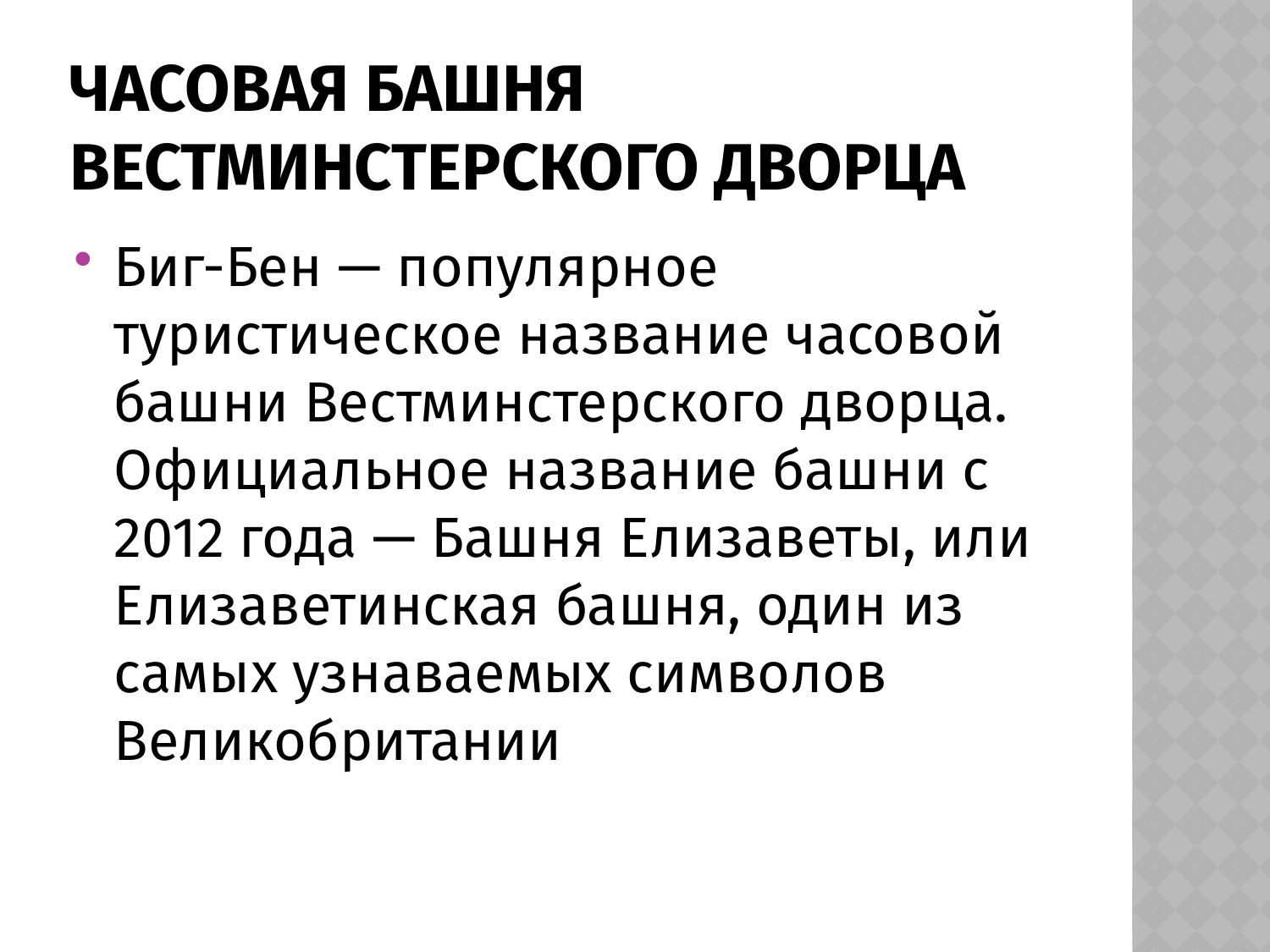

# Часовая башня вестминстерского дворца
Биг-Бен — популярное туристическое название часовой башни Вестминстерского дворца. Официальное название башни с 2012 года — Башня Елизаветы, или Елизаветинская башня, один из самых узнаваемых символов Великобритании